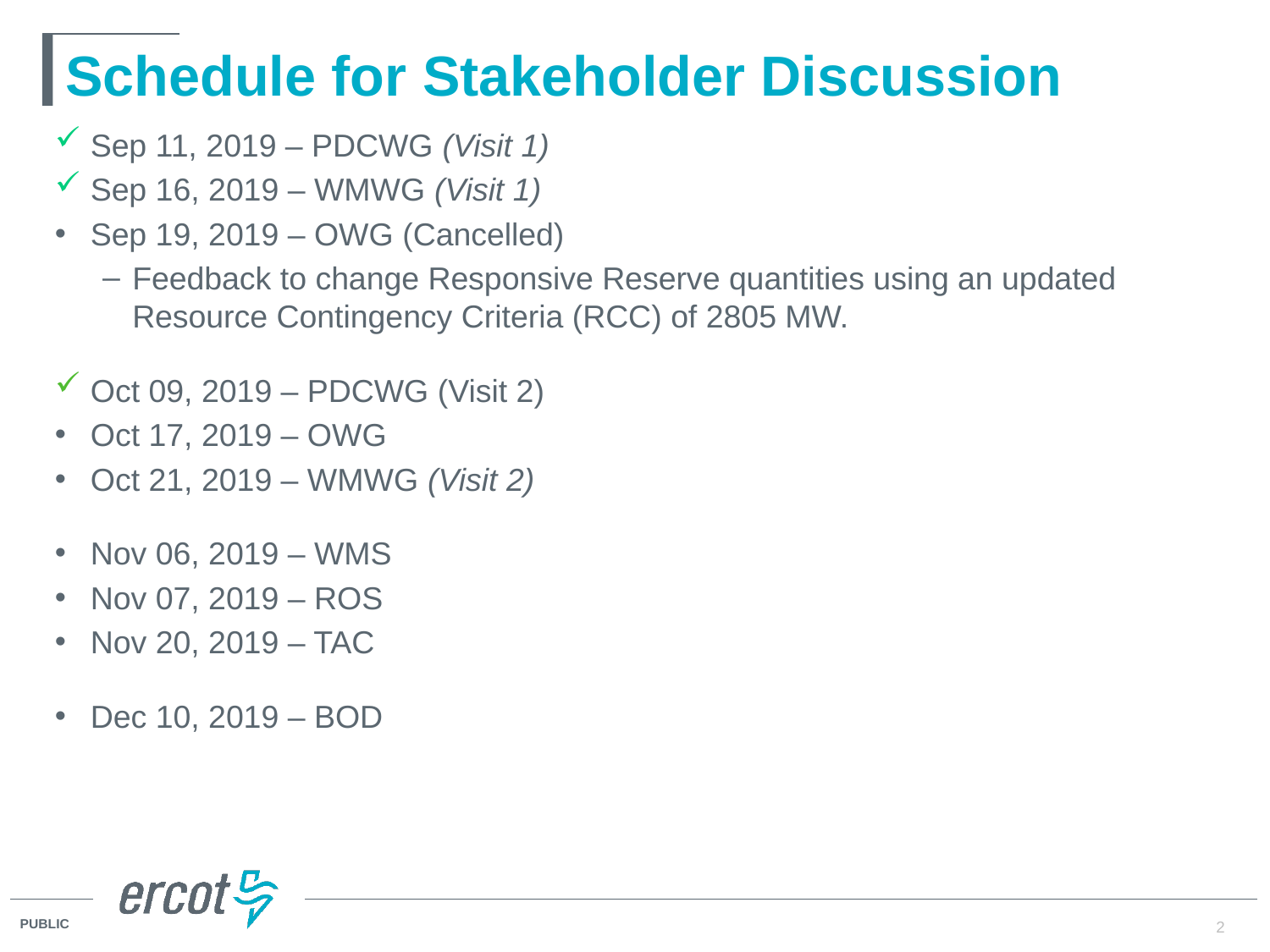

# Schedule for Stakeholder Discussion
Sep 11, 2019 – PDCWG (Visit 1)
Sep 16, 2019 – WMWG (Visit 1)
Sep 19, 2019 – OWG (Cancelled)
Feedback to change Responsive Reserve quantities using an updated Resource Contingency Criteria (RCC) of 2805 MW.

Oct 09, 2019 – PDCWG (Visit 2)
Oct 17, 2019 – OWG
Oct 21, 2019 – WMWG (Visit 2)

Nov 06, 2019 – WMS
Nov 07, 2019 – ROS
Nov 20, 2019 – TAC

Dec 10, 2019 – BOD

2